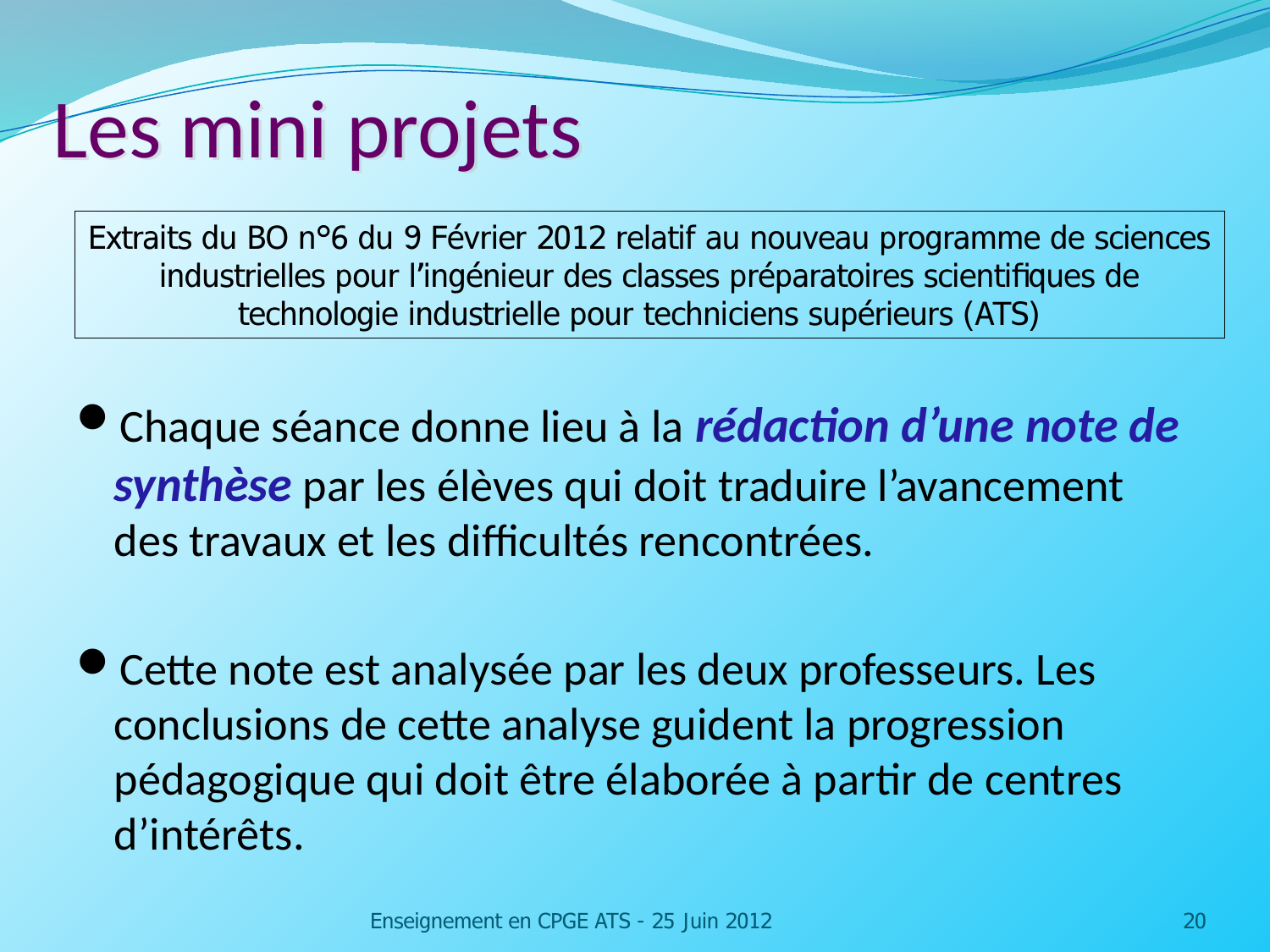

# Les mini projets
Extraits du BO n°6 du 9 Février 2012 relatif au nouveau programme de sciences industrielles pour l’ingénieur des classes préparatoires scientifiques de technologie industrielle pour techniciens supérieurs (ATS)
Chaque séance donne lieu à la rédaction d’une note de synthèse par les élèves qui doit traduire l’avancement des travaux et les difficultés rencontrées.

Cette note est analysée par les deux professeurs. Les conclusions de cette analyse guident la progression pédagogique qui doit être élaborée à partir de centres d’intérêts.

Enseignement en CPGE ATS - 25 Juin 2012
20